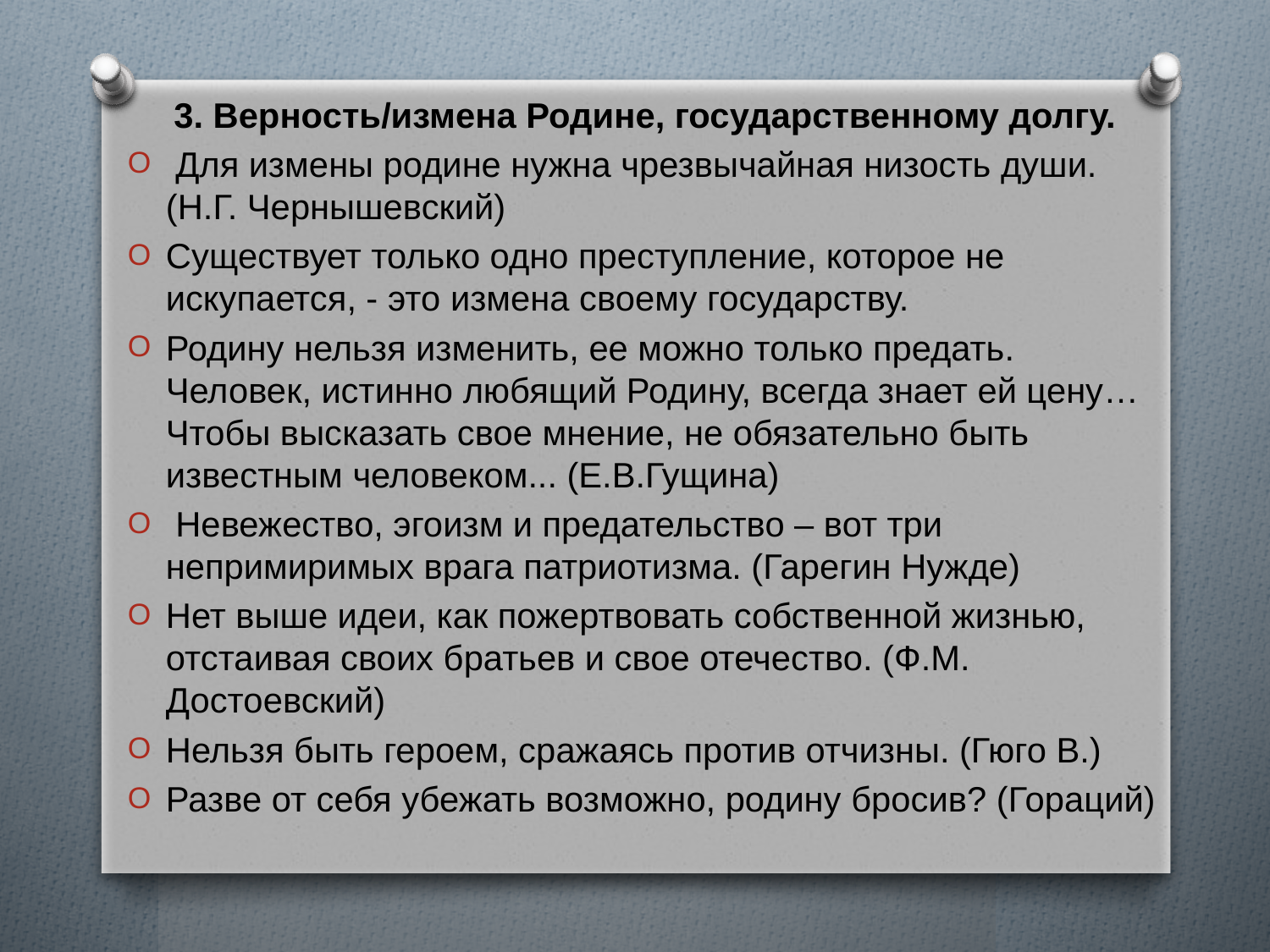

3. Верность/измена Родине, государственному долгу.
 Для измены родине нужна чрезвычайная низость души. (Н.Г. Чернышевский)
Существует только одно преступление, которое не искупается, - это измена своему государству.
Родину нельзя изменить, ее можно только предать. Человек, истинно любящий Родину, всегда знает ей цену… Чтобы высказать свое мнение, не обязательно быть известным человеком... (Е.В.Гущина)
 Невежество, эгоизм и предательство – вот три непримиримых врага патриотизма. (Гарегин Нужде)
Нет выше идеи, как пожертвовать собственной жизнью, отстаивая своих братьев и свое отечество. (Ф.М. Достоевский)
Нельзя быть героем, сражаясь против отчизны. (Гюго В.)
Разве от себя убежать возможно, родину бросив? (Гораций)